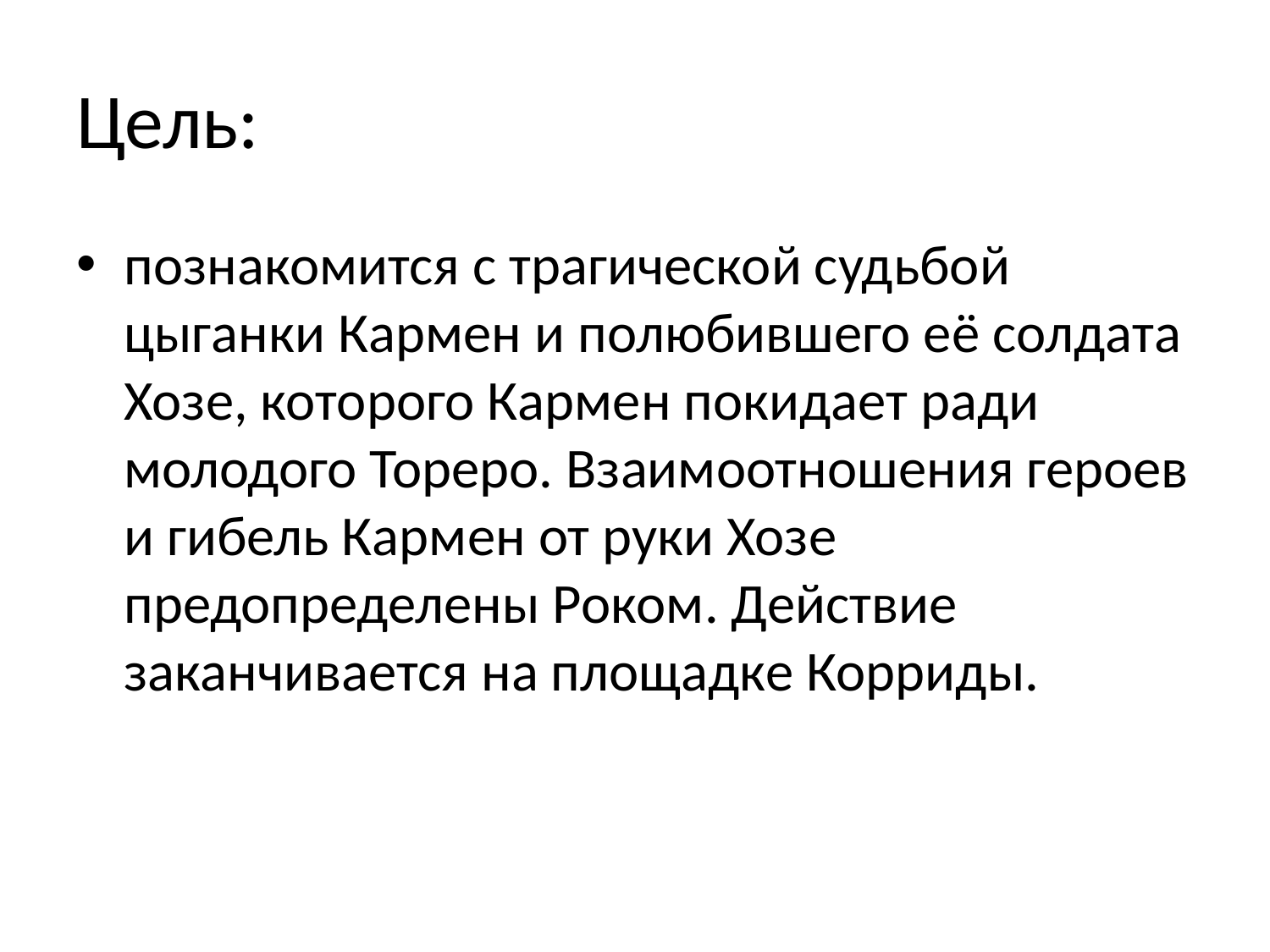

# Цель:
познакомится с трагической судьбой цыганки Кармен и полюбившего её солдата Хозе, которого Кармен покидает ради молодого Тореро. Взаимоотношения героев и гибель Кармен от руки Хозе предопределены Роком. Действие заканчивается на площадке Корриды.